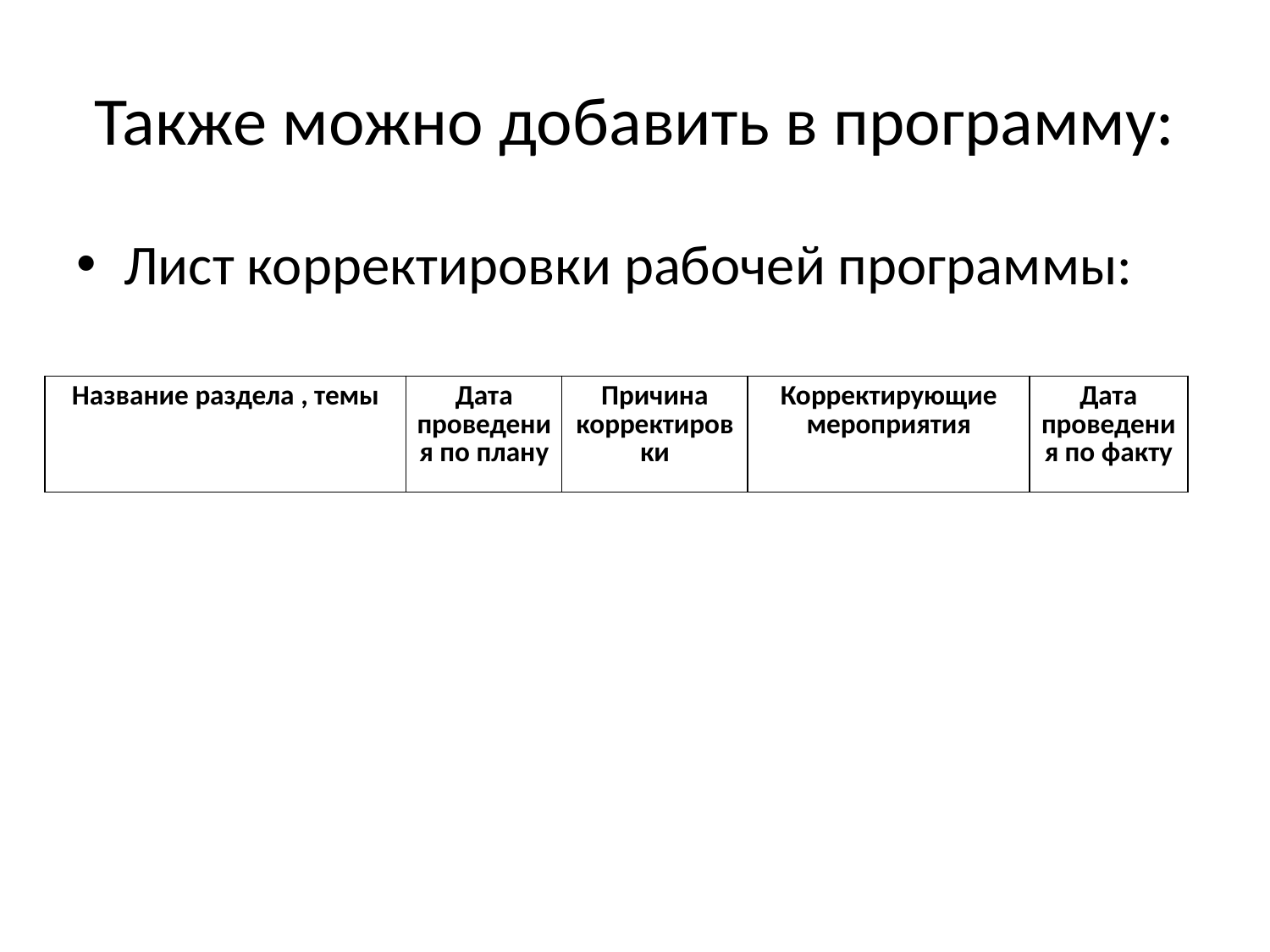

# Также можно добавить в программу:
Лист корректировки рабочей программы:

| Название раздела , темы | Дата проведения по плану | Причина корректировки | Корректирующие мероприятия | Дата проведения по факту |
| --- | --- | --- | --- | --- |